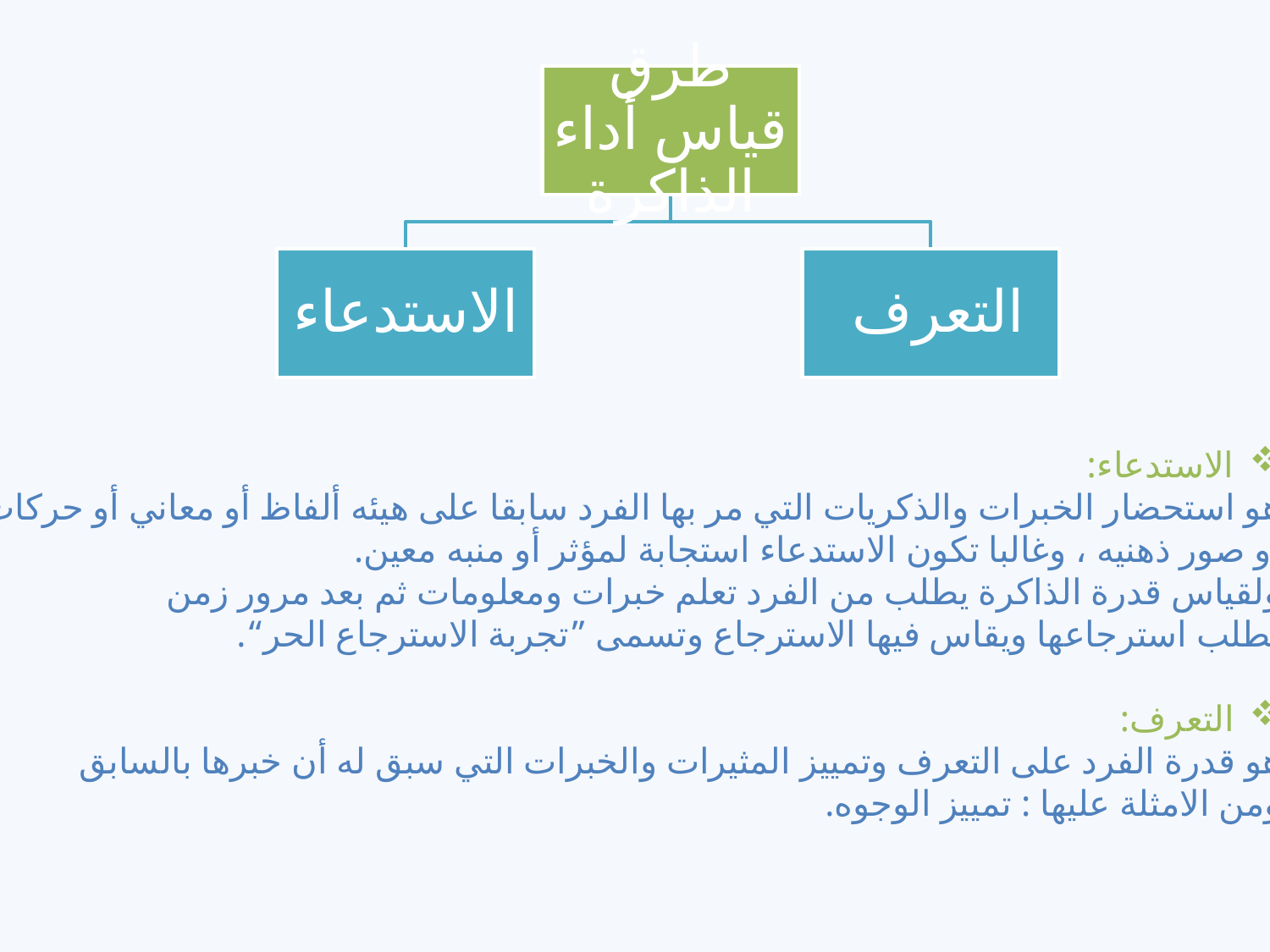

طرق قياس أداء الذاكرة
الاستدعاء
التعرف
الاستدعاء:
هو استحضار الخبرات والذكريات التي مر بها الفرد سابقا على هيئه ألفاظ أو معاني أو حركات
أو صور ذهنيه ، وغالبا تكون الاستدعاء استجابة لمؤثر أو منبه معين.
ولقياس قدرة الذاكرة يطلب من الفرد تعلم خبرات ومعلومات ثم بعد مرور زمن
يطلب استرجاعها ويقاس فيها الاسترجاع وتسمى ”تجربة الاسترجاع الحر“.

التعرف:
هو قدرة الفرد على التعرف وتمييز المثيرات والخبرات التي سبق له أن خبرها بالسابق
ومن الامثلة عليها : تمييز الوجوه.